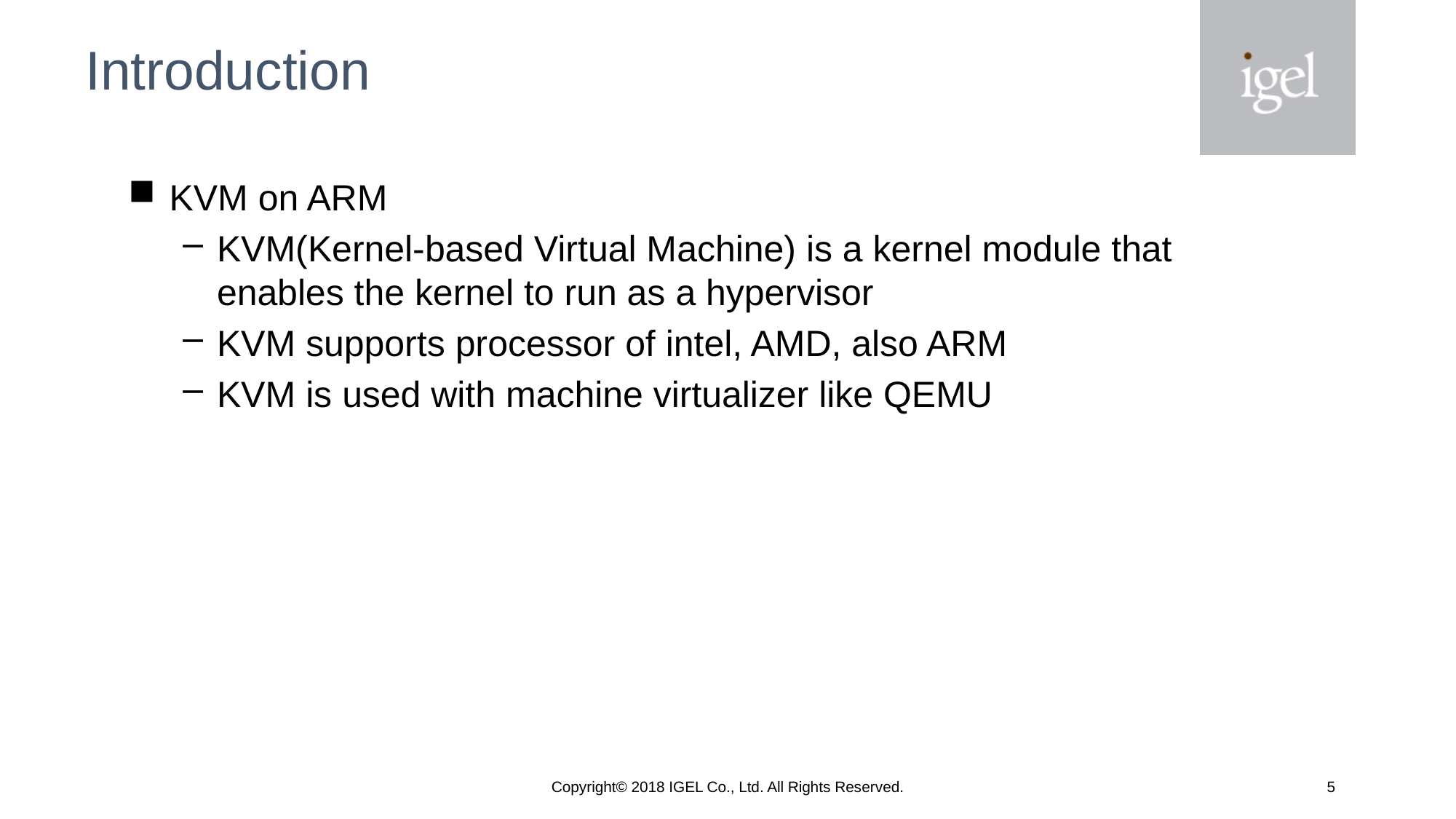

# Introduction
KVM on ARM
KVM(Kernel-based Virtual Machine) is a kernel module that enables the kernel to run as a hypervisor
KVM supports processor of intel, AMD, also ARM
KVM is used with machine virtualizer like QEMU
Copyright© 2018 IGEL Co., Ltd. All Rights Reserved.
5